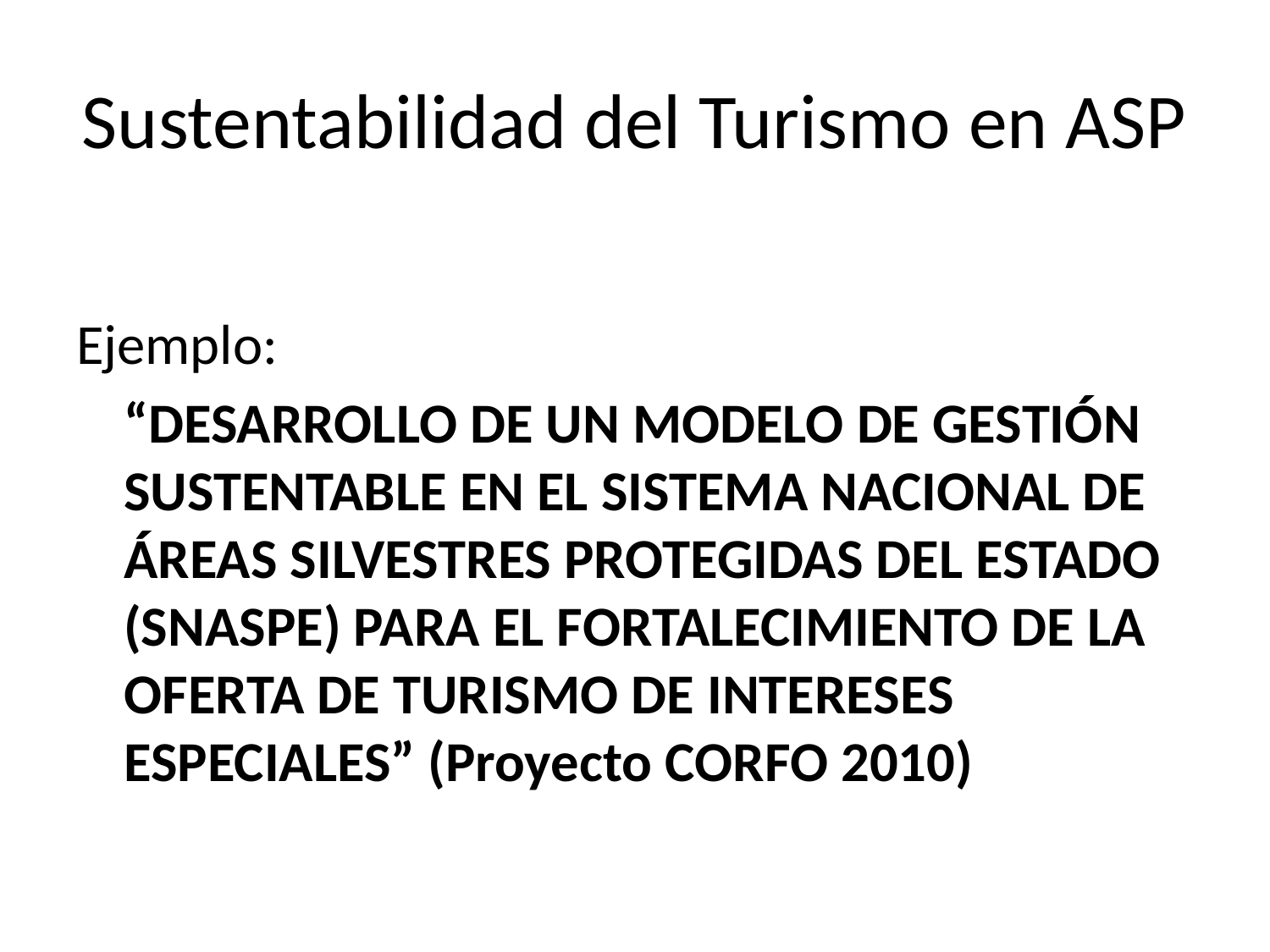

# Sustentabilidad del Turismo en ASP

Ejemplo:
	“DESARROLLO DE UN MODELO DE GESTIÓN  SUSTENTABLE EN EL SISTEMA NACIONAL DE ÁREAS SILVESTRES PROTEGIDAS DEL ESTADO (SNASPE) PARA EL FORTALECIMIENTO DE LA OFERTA DE TURISMO DE INTERESES ESPECIALES” (Proyecto CORFO 2010)